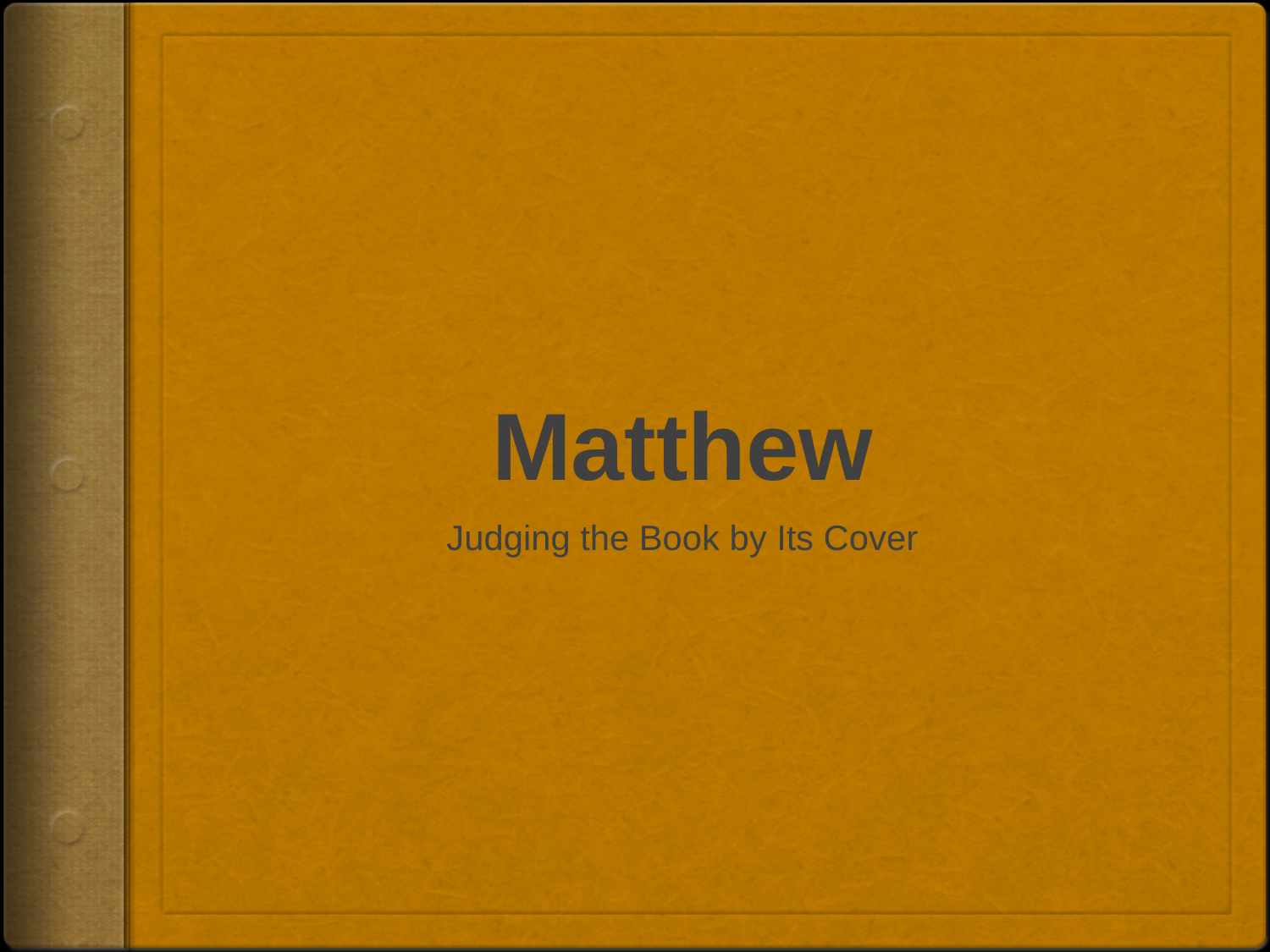

# Matthew
Judging the Book by Its Cover